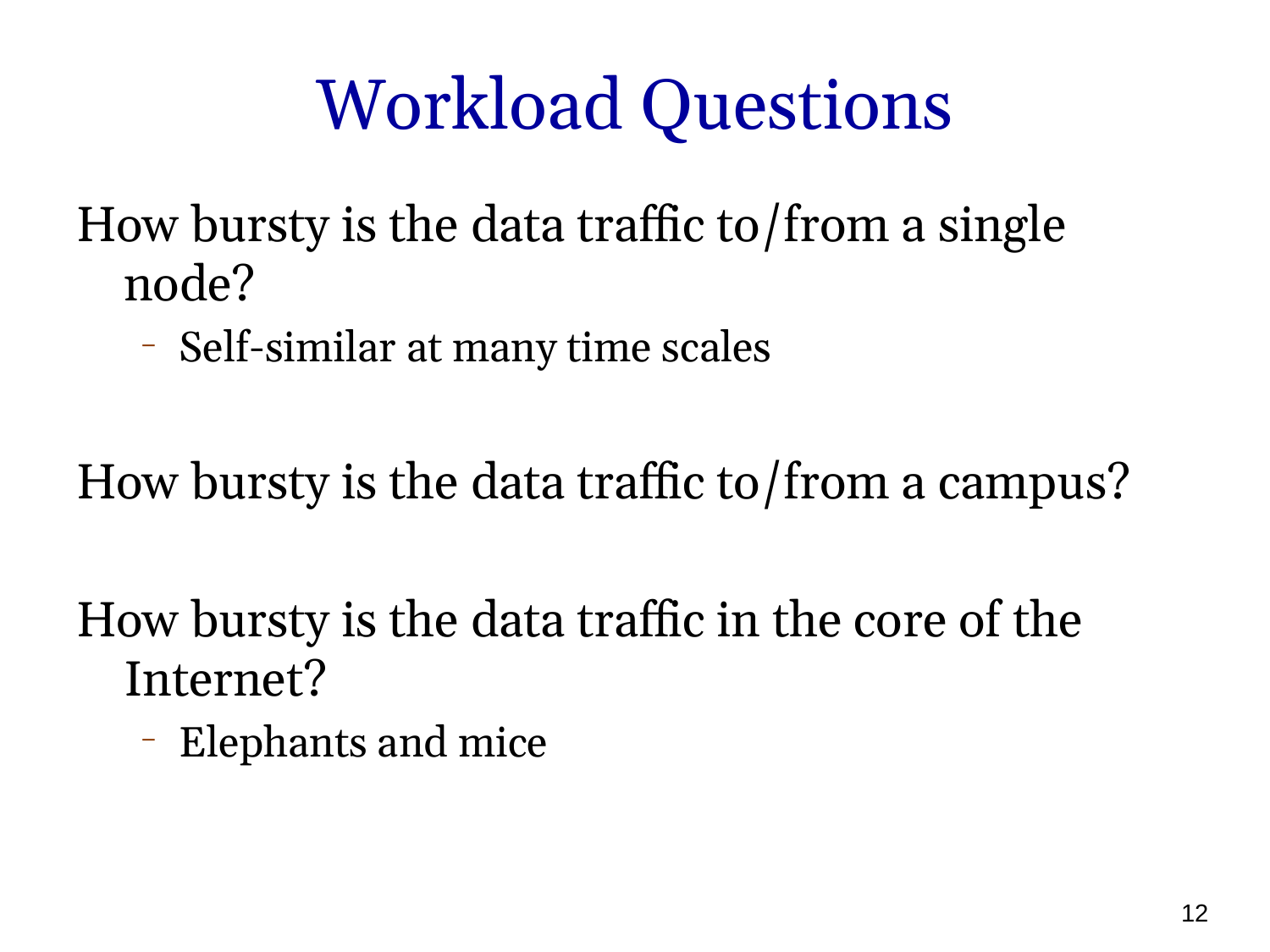

# Workload Questions
How bursty is the data traffic to/from a single node?
Self-similar at many time scales

How bursty is the data traffic to/from a campus?

How bursty is the data traffic in the core of the Internet?
Elephants and mice
12